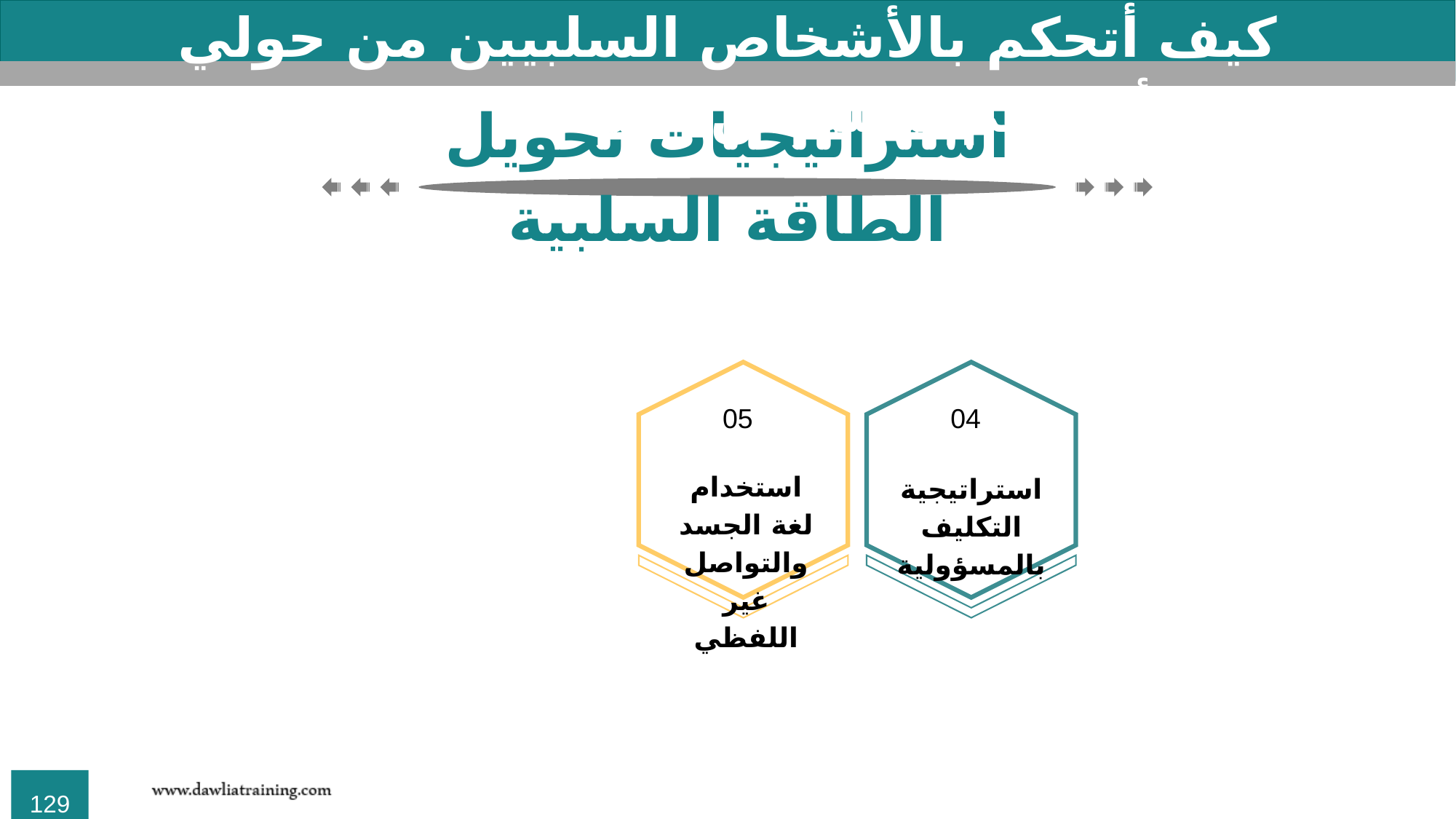

كيف أتحكم بالأشخاص السلبيين من حولي وأحولهم لكتلة من النشاط والقوة؟
استراتيجيات تحويل الطاقة السلبية

05
استخدام لغة الجسد والتواصل غير اللفظي

04
استراتيجية التكليف بالمسؤولية